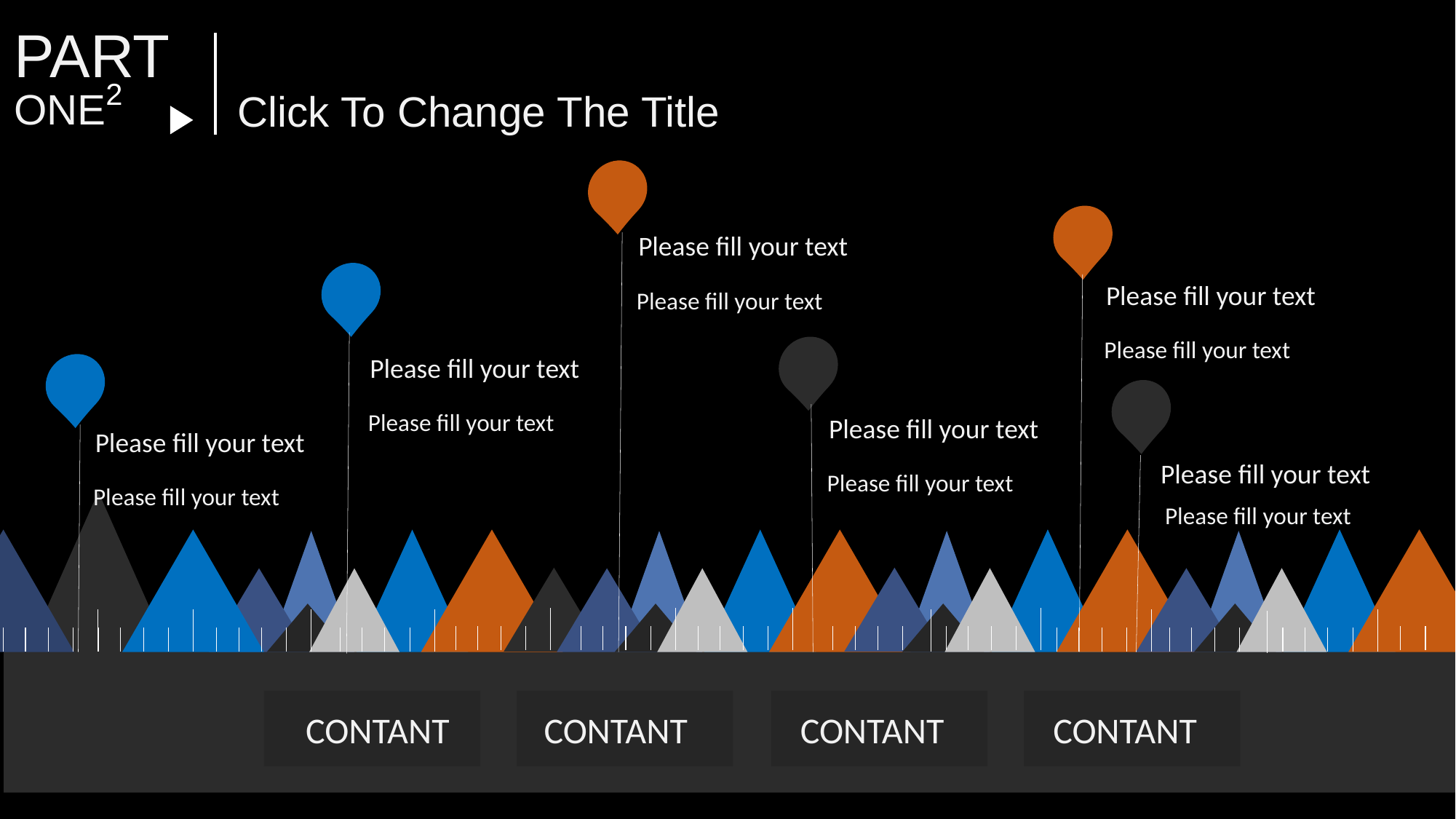

PART
2
ONE
Click To Change The Title

Please fill your text

Please fill your text
Please fill your text
Please fill your text

Please fill your text

Please fill your text
Please fill your text
Please fill your text
Please fill your text
Please fill your text
Please fill your text

Please fill your text

CONTANT
CONTANT
CONTANT
CONTANT